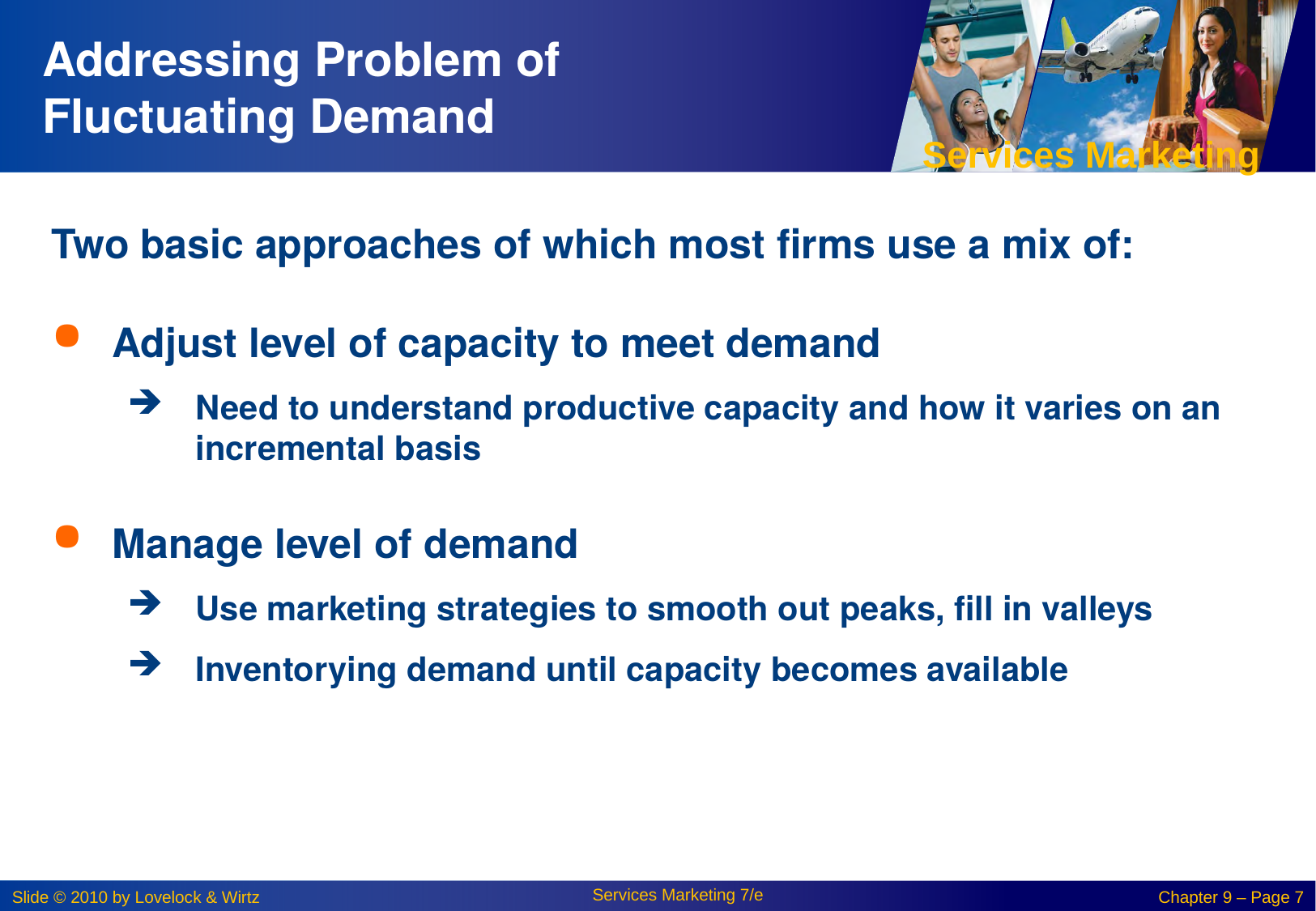

# Addressing Problem of Fluctuating Demand
Two basic approaches of which most firms use a mix of:
Adjust level of capacity to meet demand
Need to understand productive capacity and how it varies on an incremental basis
Manage level of demand
Use marketing strategies to smooth out peaks, fill in valleys
Inventorying demand until capacity becomes available